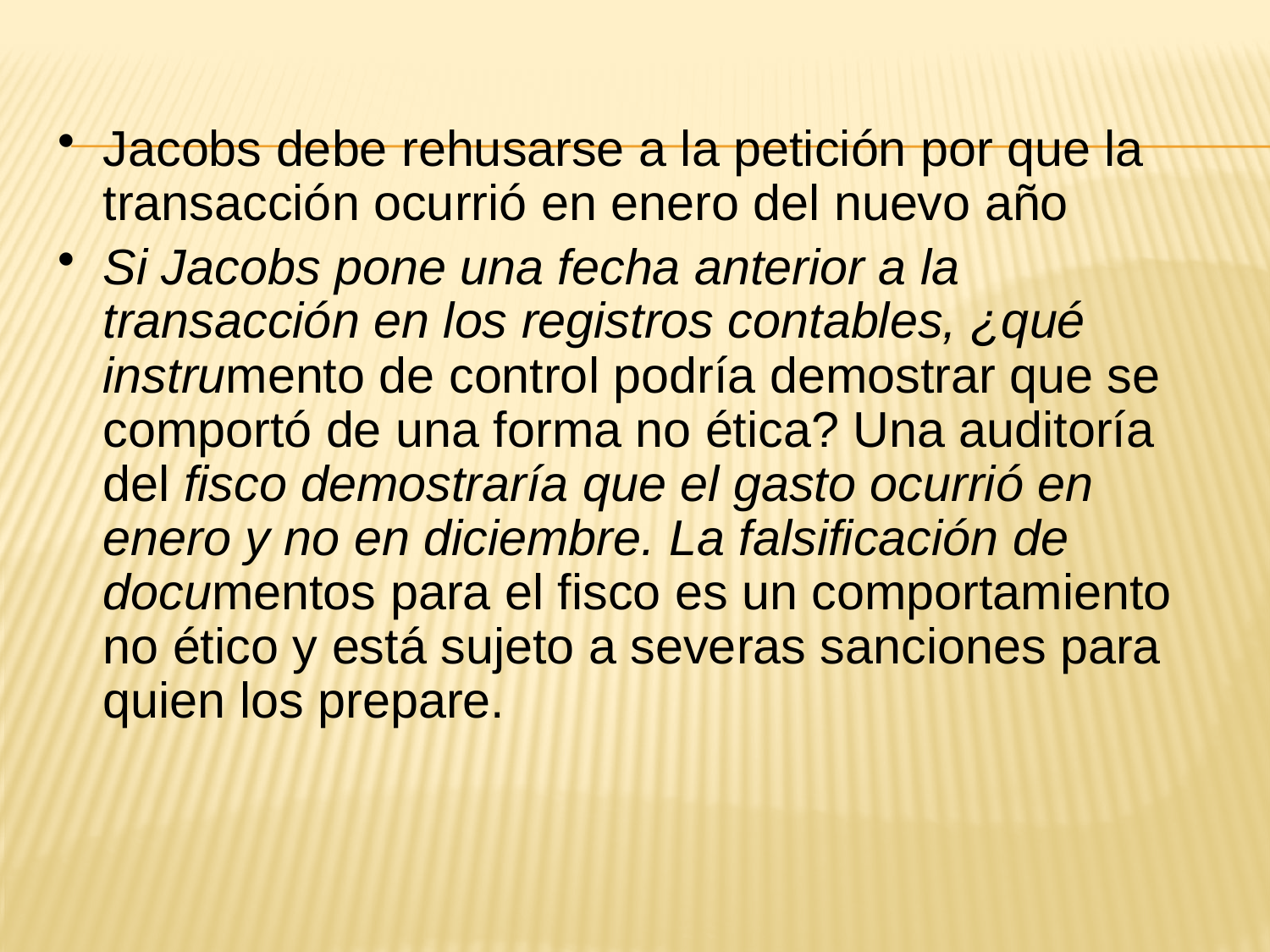

Jacobs debe rehusarse a la petición por que la transacción ocurrió en enero del nuevo año
Si Jacobs pone una fecha anterior a la transacción en los registros contables, ¿qué instrumento de control podría demostrar que se comportó de una forma no ética? Una auditoría del fisco demostraría que el gasto ocurrió en enero y no en diciembre. La falsificación de documentos para el fisco es un comportamiento no ético y está sujeto a severas sanciones para quien los prepare.